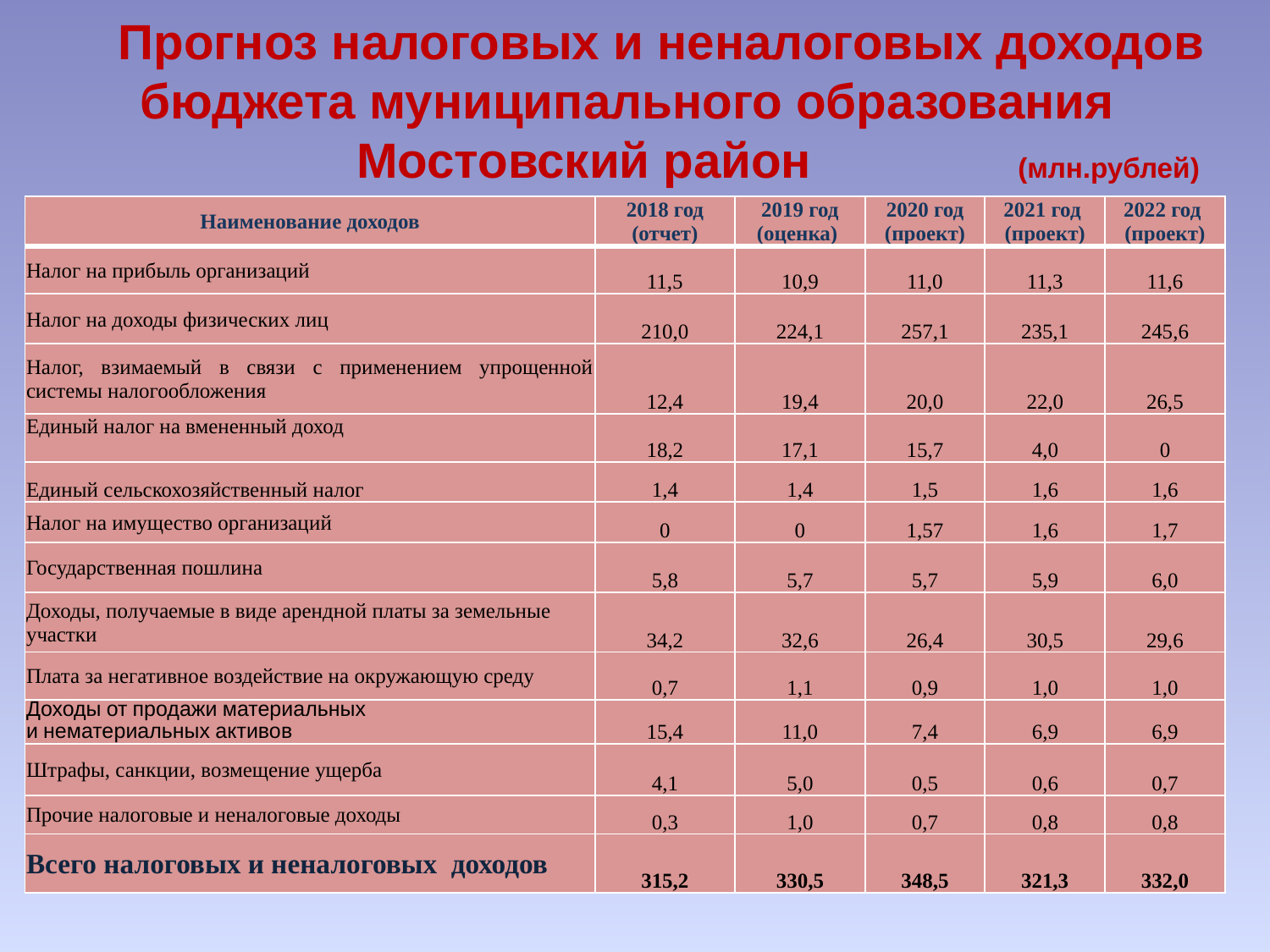

# Прогноз налоговых и неналоговых доходов бюджета муниципального образования Мостовский район               (млн.рублей)
| Наименование доходов | 2018 год (отчет) | 2019 год (оценка) | 2020 год (проект) | 2021 год (проект) | 2022 год (проект) |
| --- | --- | --- | --- | --- | --- |
| Налог на прибыль организаций | 11,5 | 10,9 | 11,0 | 11,3 | 11,6 |
| Налог на доходы физических лиц | 210,0 | 224,1 | 257,1 | 235,1 | 245,6 |
| Налог, взимаемый в связи с применением упрощенной системы налогообложения | 12,4 | 19,4 | 20,0 | 22,0 | 26,5 |
| Единый налог на вмененный доход | 18,2 | 17,1 | 15,7 | 4,0 | 0 |
| Единый сельскохозяйственный налог | 1,4 | 1,4 | 1,5 | 1,6 | 1,6 |
| Налог на имущество организаций | 0 | 0 | 1,57 | 1,6 | 1,7 |
| Государственная пошлина | 5,8 | 5,7 | 5,7 | 5,9 | 6,0 |
| Доходы, получаемые в виде арендной платы за земельные участки | 34,2 | 32,6 | 26,4 | 30,5 | 29,6 |
| Плата за негативное воздействие на окружающую среду | 0,7 | 1,1 | 0,9 | 1,0 | 1,0 |
| Доходы от продажи материальных и нематериальных активов | 15,4 | 11,0 | 7,4 | 6,9 | 6,9 |
| Штрафы, санкции, возмещение ущерба | 4,1 | 5,0 | 0,5 | 0,6 | 0,7 |
| Прочие налоговые и неналоговые доходы | 0,3 | 1,0 | 0,7 | 0,8 | 0,8 |
| Всего налоговых и неналоговых доходов | 315,2 | 330,5 | 348,5 | 321,3 | 332,0 |